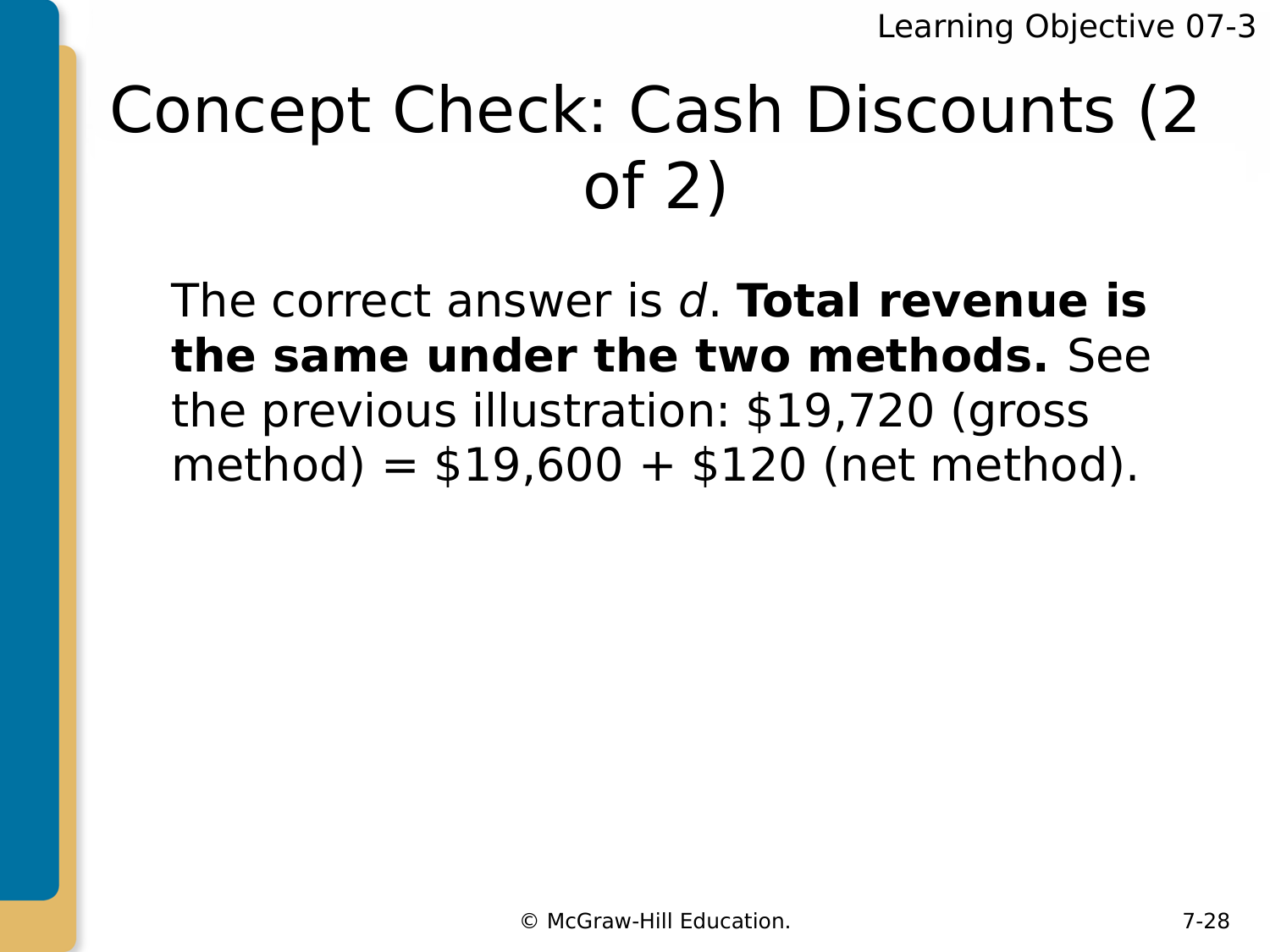

Learning Objective 07-3
# Concept Check: Cash Discounts (2 of 2)
The correct answer is d. Total revenue is the same under the two methods. See the previous illustration: $19,720 (gross method) = $19,600 + $120 (net method).